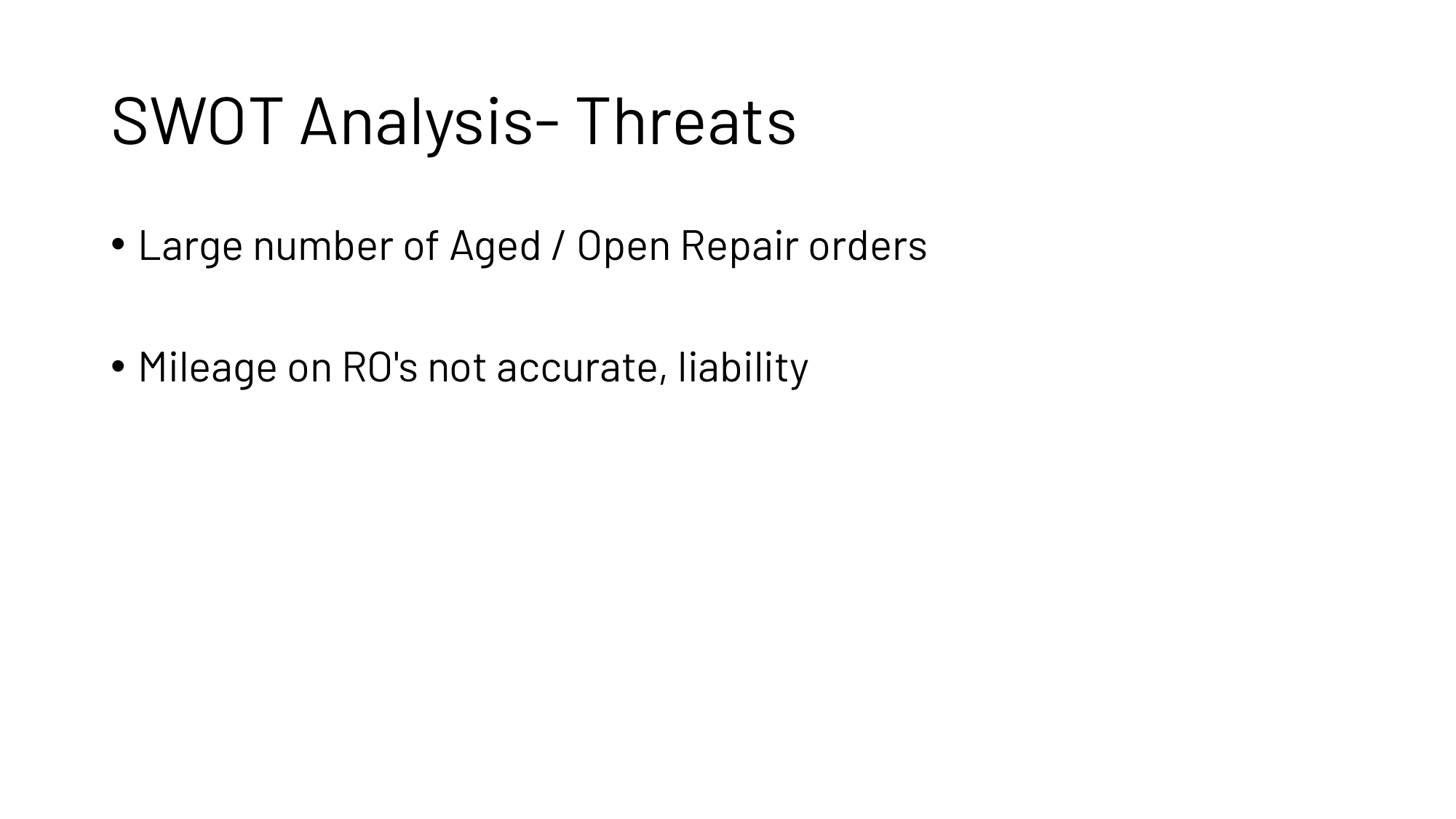

# SWOT Analysis- Threats
Large number of Aged / Open Repair orders

Mileage on RO's not accurate, liability